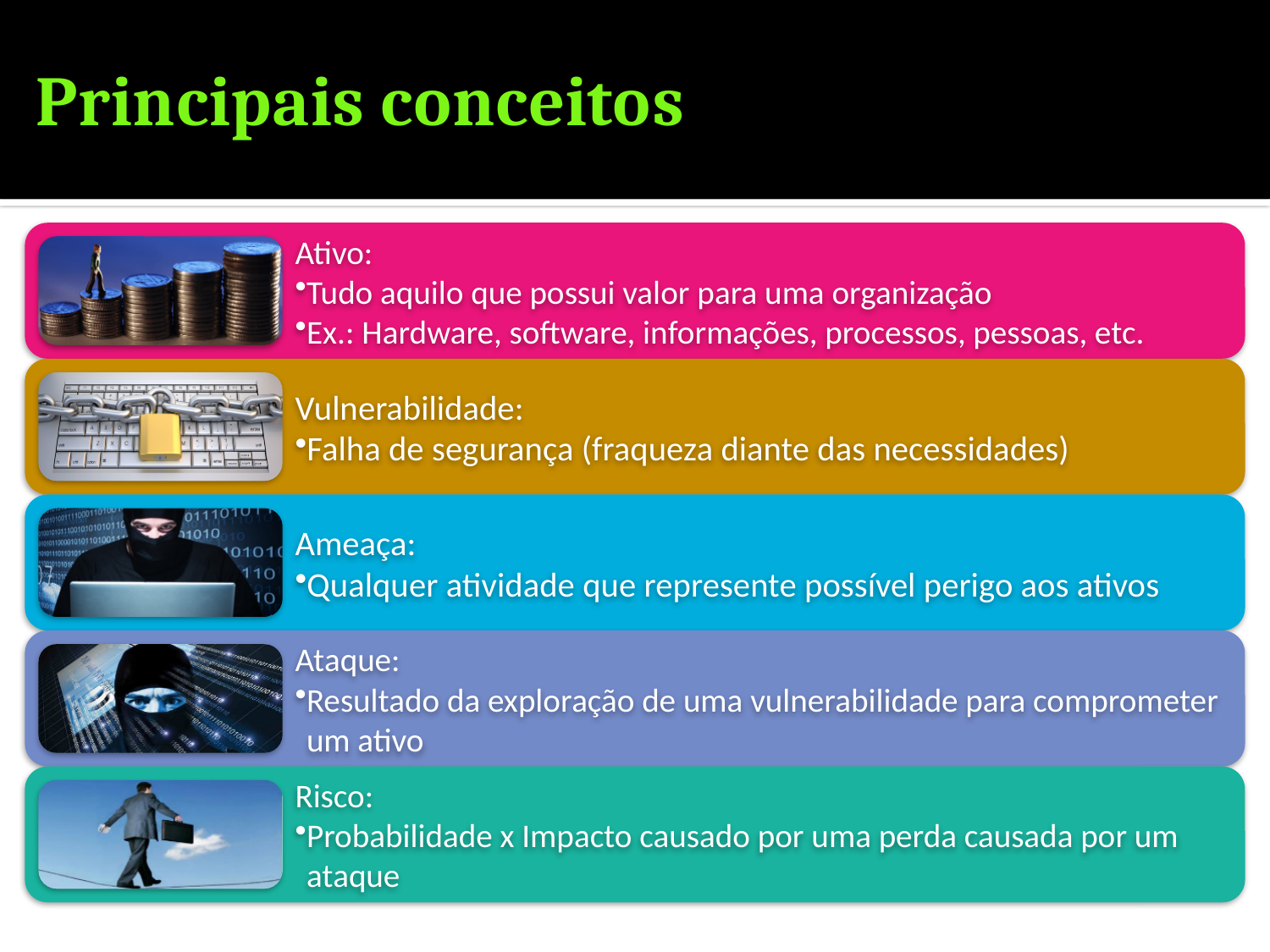

# Principais conceitos
Ativo:
Tudo aquilo que possui valor para uma organização
Ex.: Hardware, software, informações, processos, pessoas, etc.
Vulnerabilidade:
Falha de segurança (fraqueza diante das necessidades)
Ameaça:
Qualquer atividade que represente possível perigo aos ativos
Ataque:
Resultado da exploração de uma vulnerabilidade para comprometer um ativo
Risco:
Probabilidade x Impacto causado por uma perda causada por um ataque